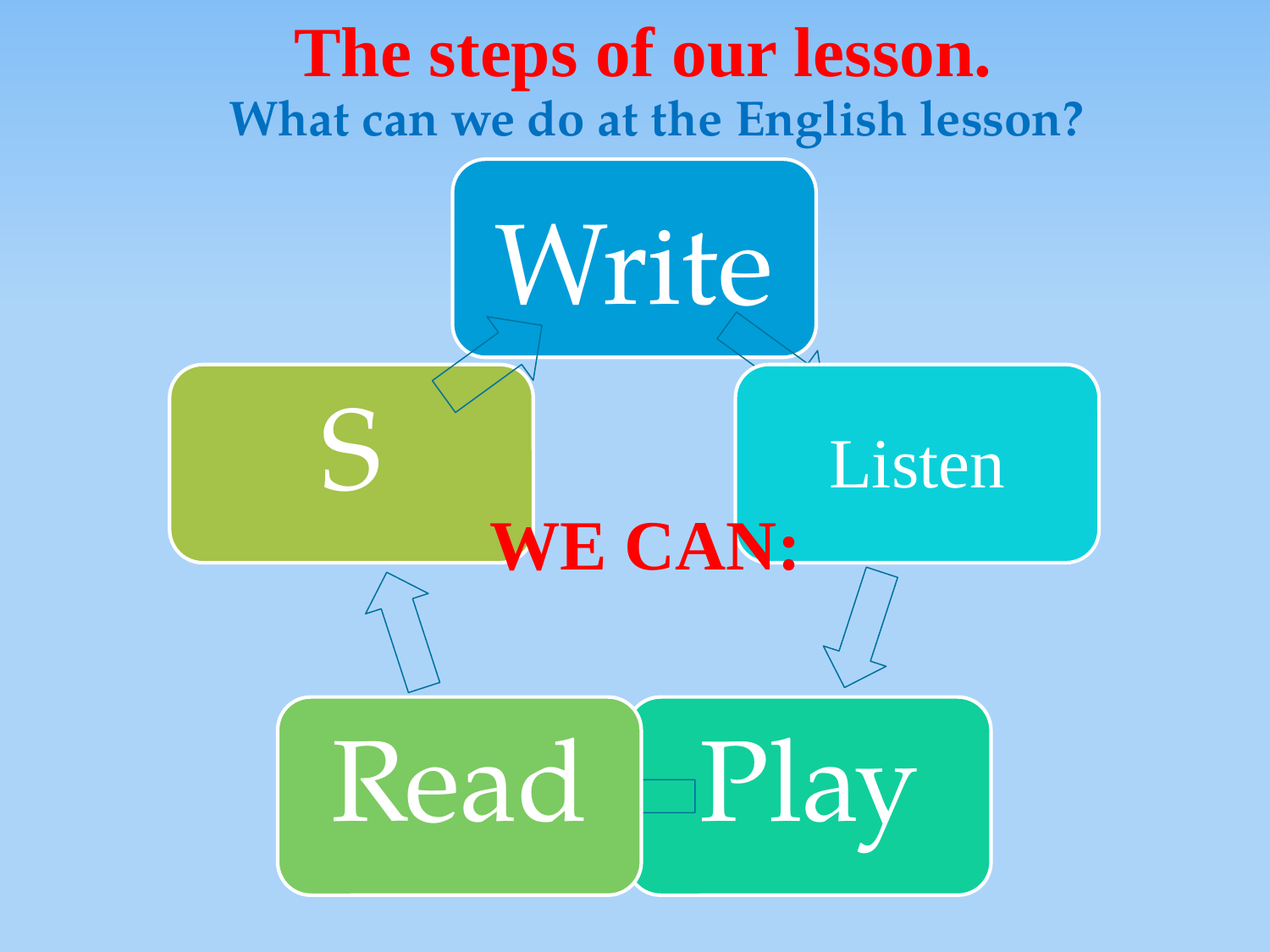

# The steps of our lesson.
                               What can we do at the English lesson?

Write
Listen
Play
Read
S
  WE CAN: